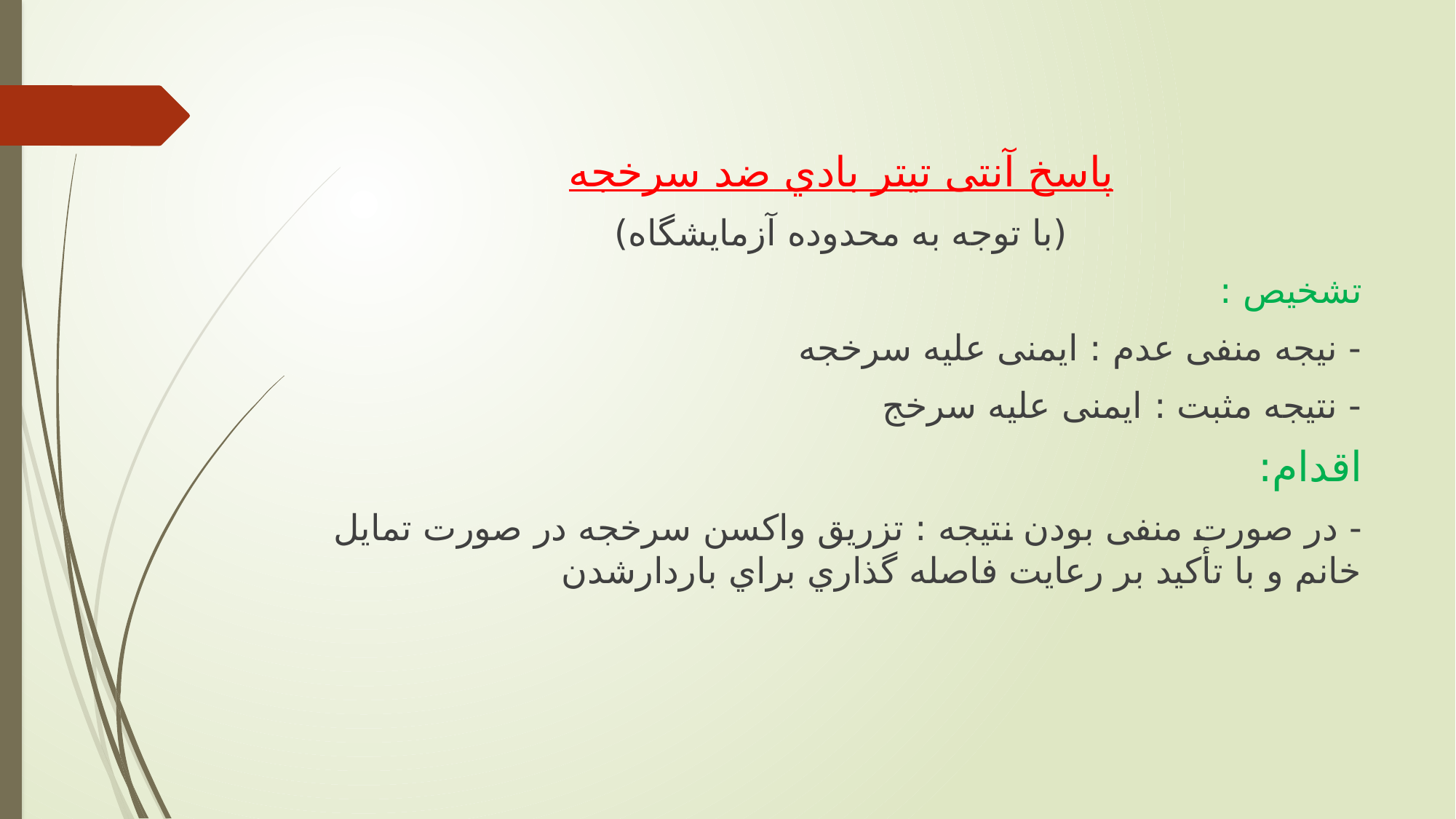

پاسخ آنتی تیتر بادي ضد سرخجه
(با توجه به محدوده آزمايشگاه)
تشخیص :
- نیجه منفی عدم : ايمنی علیه سرخجه
- نتیجه مثبت : ايمنی علیه سرخج
اقدام:
- در صورت منفی بودن نتیجه : تزريق واكسن سرخجه در صورت تمايل خانم و با تأكید بر رعايت فاصله گذاري براي باردارشدن